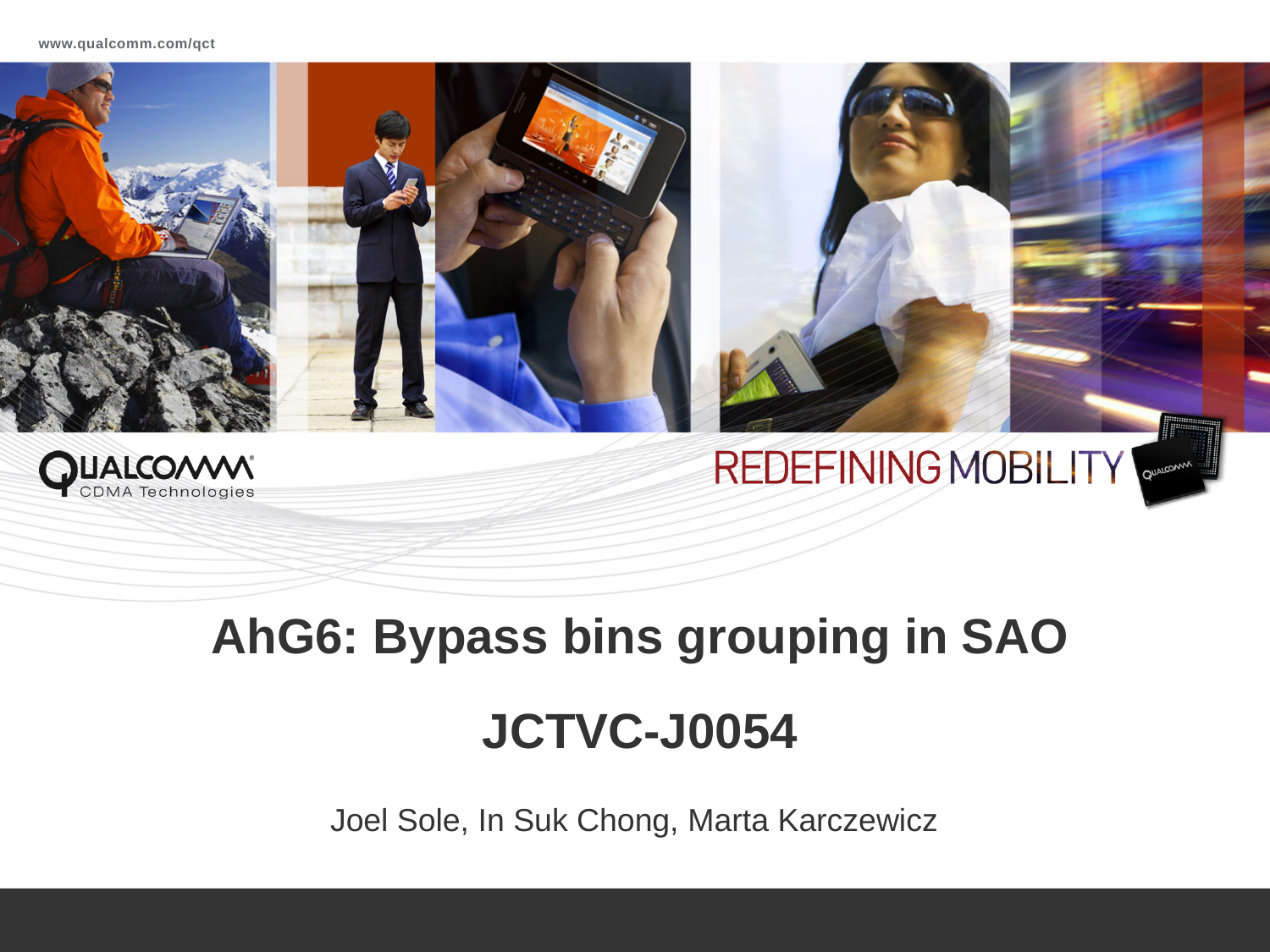

# AhG6: Bypass bins grouping in SAO JCTVC-J0054
Joel Sole, In Suk Chong, Marta Karczewicz